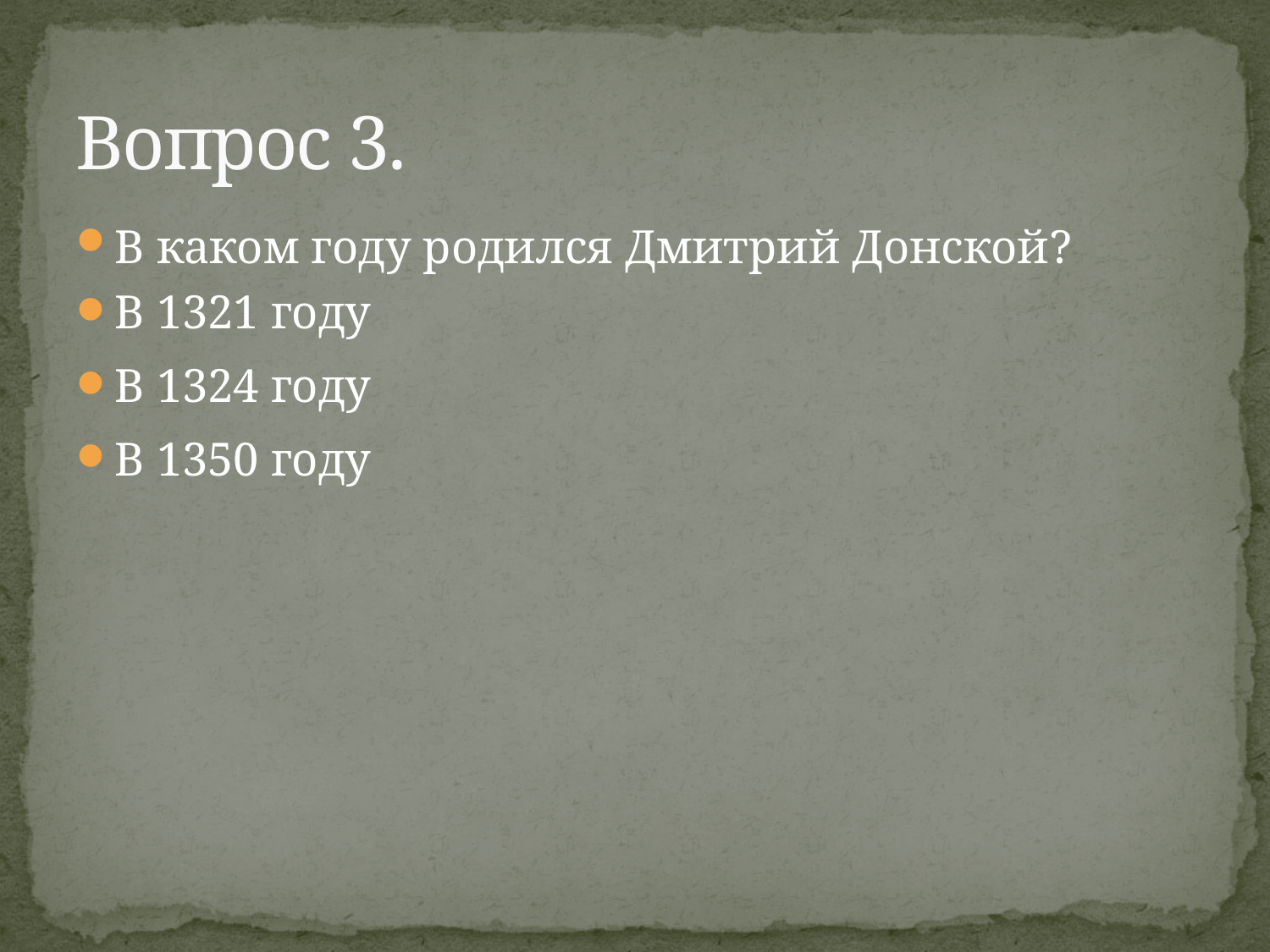

# Вопрос 3.
В каком году родился Дмитрий Донской?
В 1321 году
В 1324 году
В 1350 году